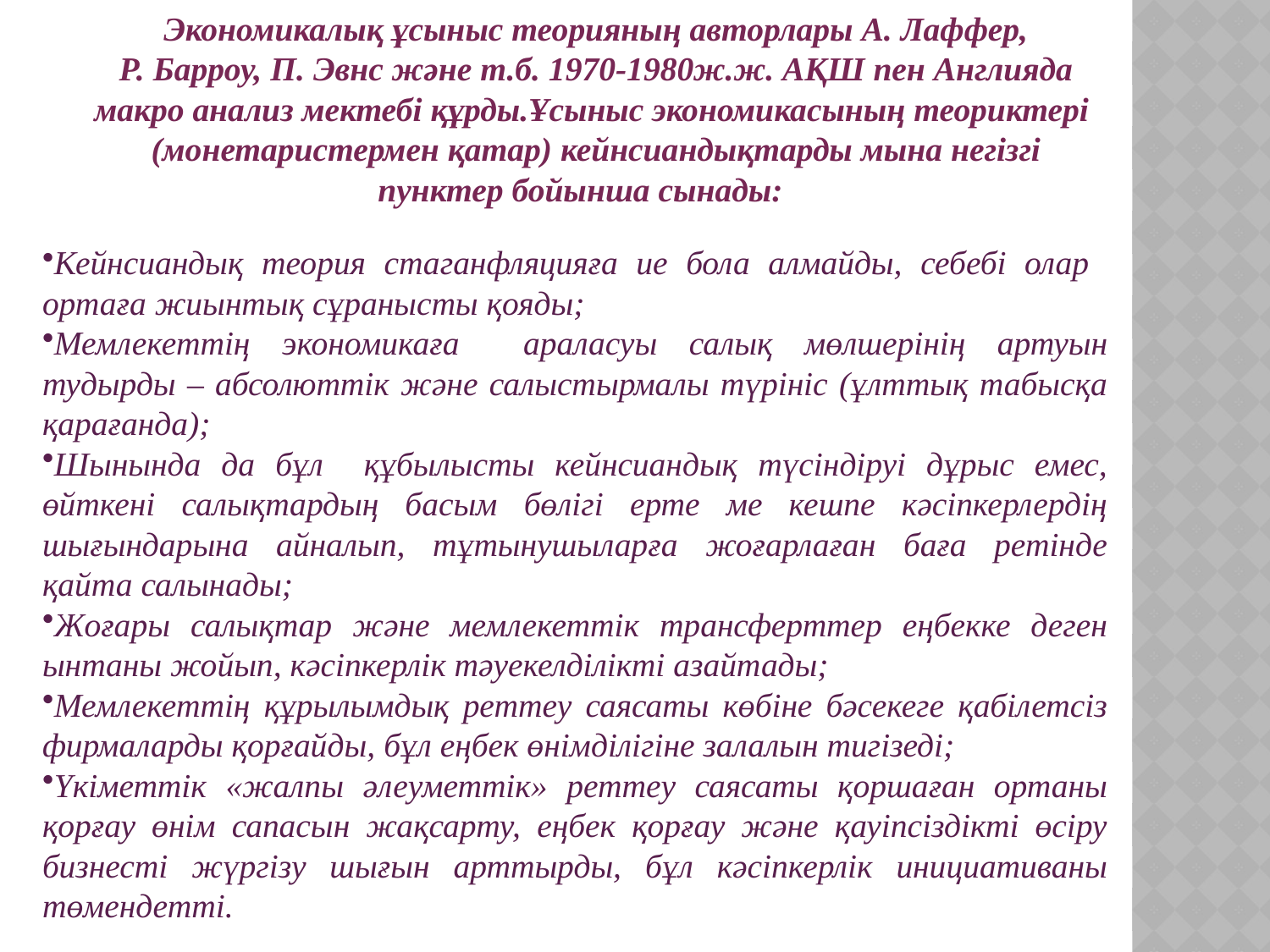

Экономикалық ұсыныс теорияның авторлары А. Лаффер,
 Р. Барроу, П. Эвнс және т.б. 1970-1980ж.ж. АҚШ пен Англияда
макро анализ мектебі құрды.Ұсыныс экономикасының теориктері
(монетаристермен қатар) кейнсиандықтарды мына негізгі пунктер бойынша сынады:
Кейнсиандық теория стаганфляцияға ие бола алмайды, себебі олар  ортаға жиынтық сұранысты қояды;
Мемлекеттің экономикаға  араласуы салық мөлшерінің артуын тудырды – абсолюттік және салыстырмалы түрініс (ұлттық табысқа қарағанда);
Шынында да бұл  құбылысты кейнсиандық түсіндіруі дұрыс емес, өйткені салықтардың басым бөлігі ерте ме кешпе кәсіпкерлердің шығындарына айналып, тұтынушыларға жоғарлаған баға ретінде қайта салынады;
Жоғары салықтар және мемлекеттік трансферттер еңбекке деген ынтаны жойып, кәсіпкерлік тәуекелділікті азайтады;
Мемлекеттің құрылымдық реттеу саясаты көбіне бәсекеге қабілетсіз фирмаларды қорғайды, бұл еңбек өнімділігіне залалын тигізеді;
Үкіметтік «жалпы әлеуметтік» реттеу саясаты қоршаған ортаны қорғау өнім сапасын жақсарту, еңбек қорғау және қауіпсіздікті өсіру бизнесті жүргізу шығын арттырды, бұл кәсіпкерлік инициативаны төмендетті.